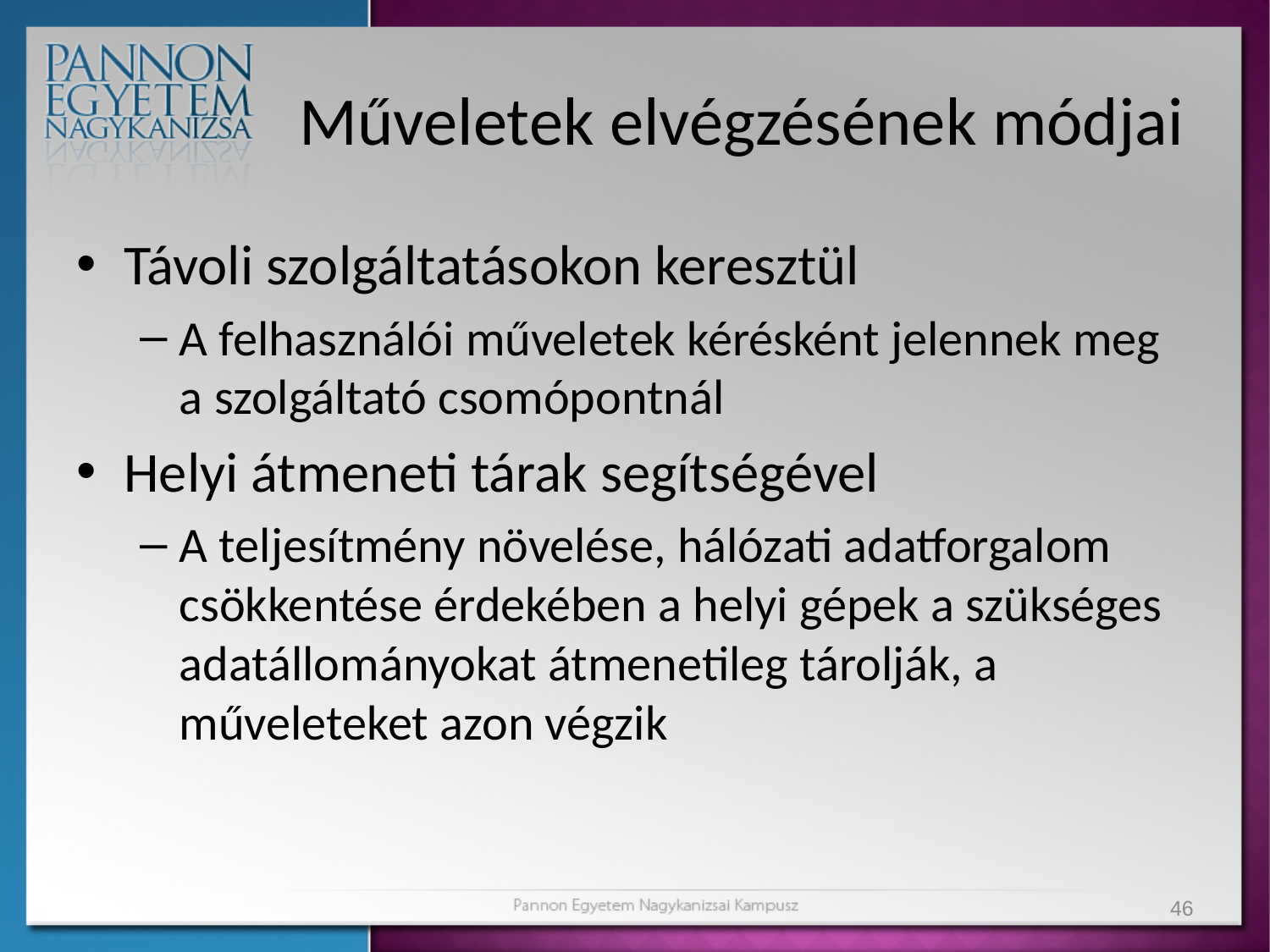

# Műveletek elvégzésének módjai
Távoli szolgáltatásokon keresztül
A felhasználói műveletek kérésként jelennek meg a szolgáltató csomópontnál
Helyi átmeneti tárak segítségével
A teljesítmény növelése, hálózati adatforgalom csökkentése érdekében a helyi gépek a szükséges adatállományokat átmenetileg tárolják, a műveleteket azon végzik
46